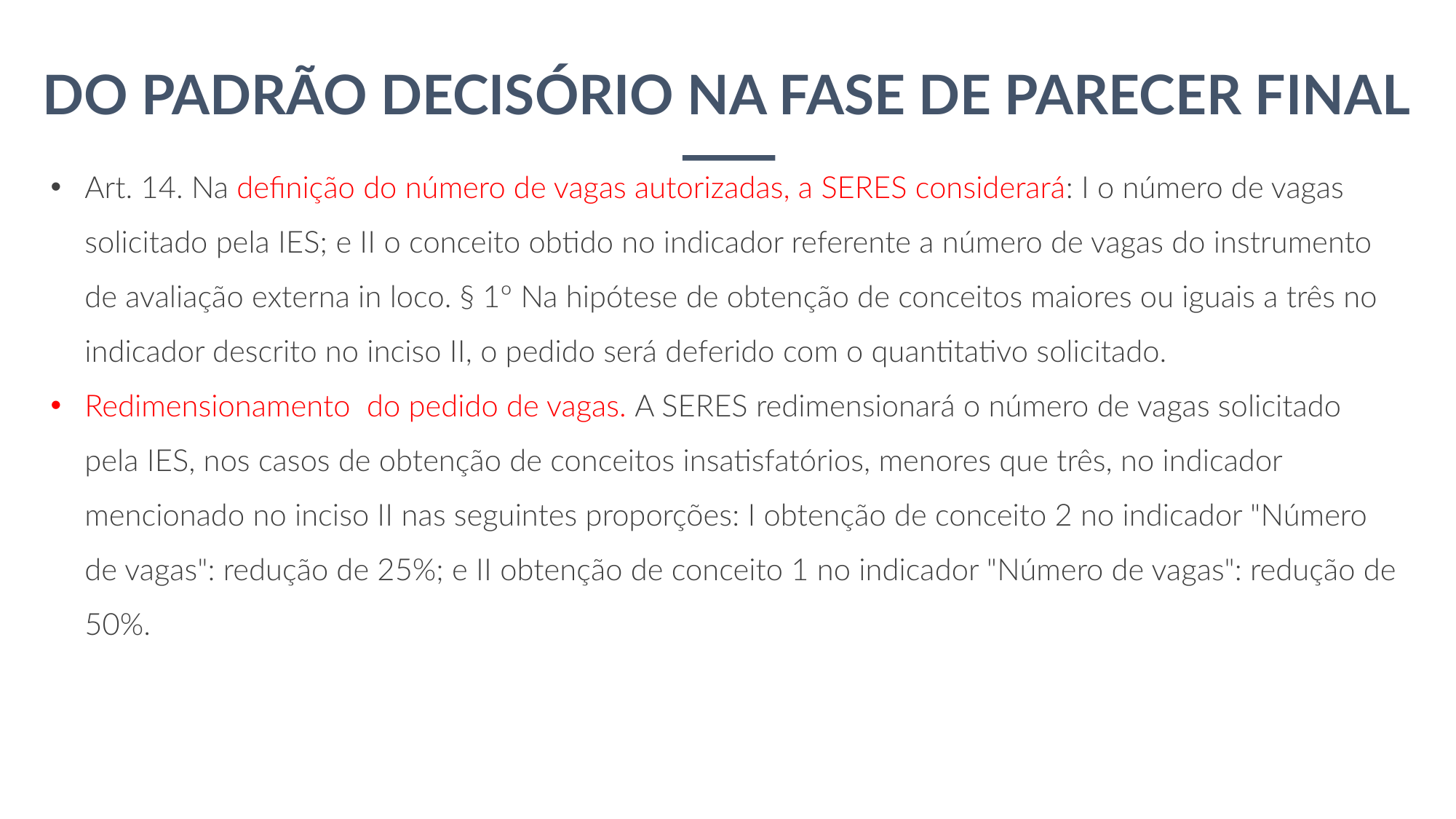

DO PADRÃO DECISÓRIO NA FASE DE PARECER FINAL
Art. 14. Na definição do número de vagas autorizadas, a SERES considerará: I o número de vagas solicitado pela IES; e II o conceito obtido no indicador referente a número de vagas do instrumento de avaliação externa in loco. § 1º Na hipótese de obtenção de conceitos maiores ou iguais a três no indicador descrito no inciso II, o pedido será deferido com o quantitativo solicitado.
Redimensionamento  do pedido de vagas. A SERES redimensionará o número de vagas solicitado pela IES, nos casos de obtenção de conceitos insatisfatórios, menores que três, no indicador mencionado no inciso II nas seguintes proporções: I obtenção de conceito 2 no indicador "Número de vagas": redução de 25%; e II obtenção de conceito 1 no indicador "Número de vagas": redução de 50%.